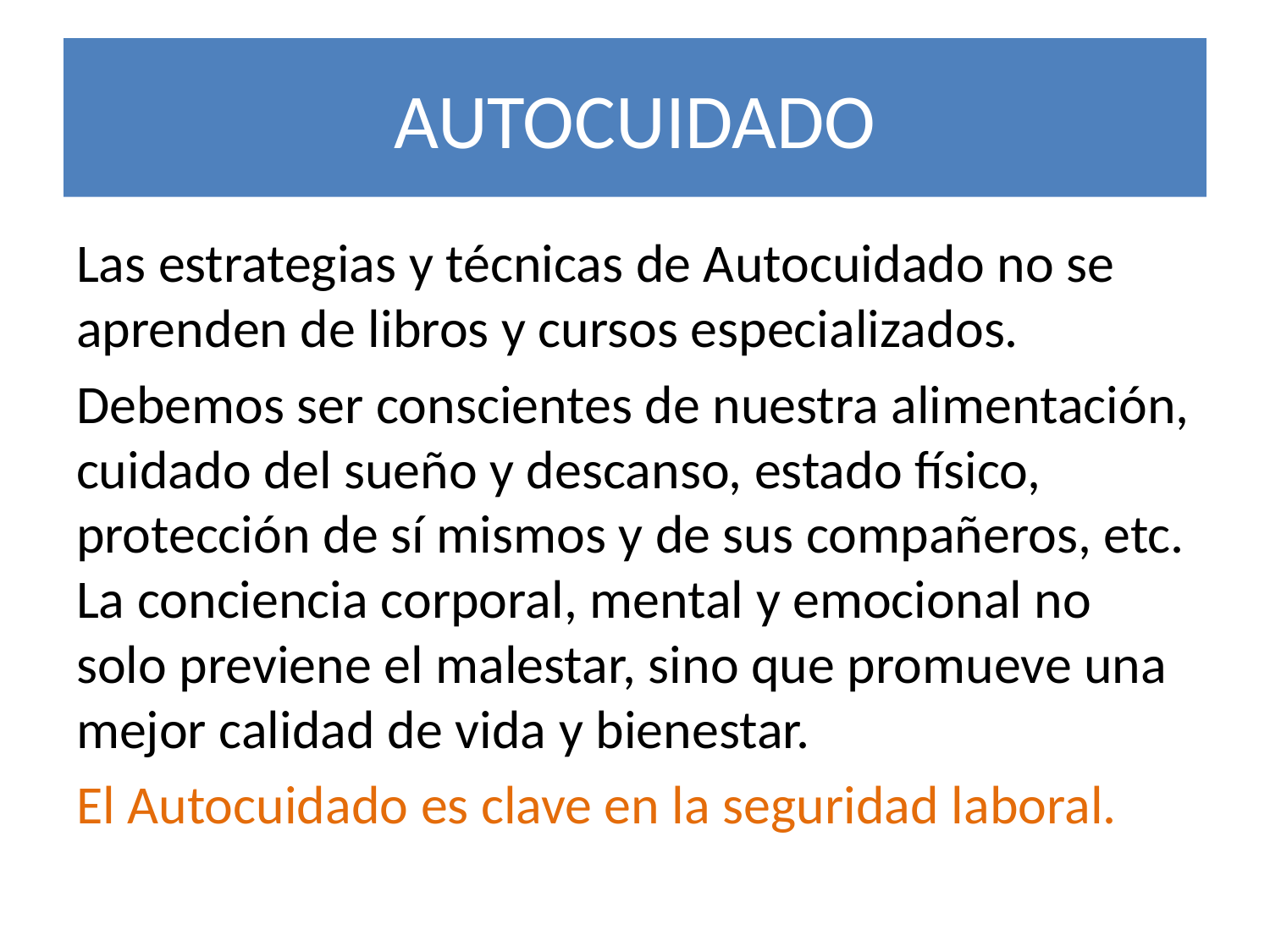

# AUTOCUIDADO
Las estrategias y técnicas de Autocuidado no se aprenden de libros y cursos especializados.
Debemos ser conscientes de nuestra alimentación, cuidado del sueño y descanso, estado físico, protección de sí mismos y de sus compañeros, etc. La conciencia corporal, mental y emocional no solo previene el malestar, sino que promueve una mejor calidad de vida y bienestar.
El Autocuidado es clave en la seguridad laboral.